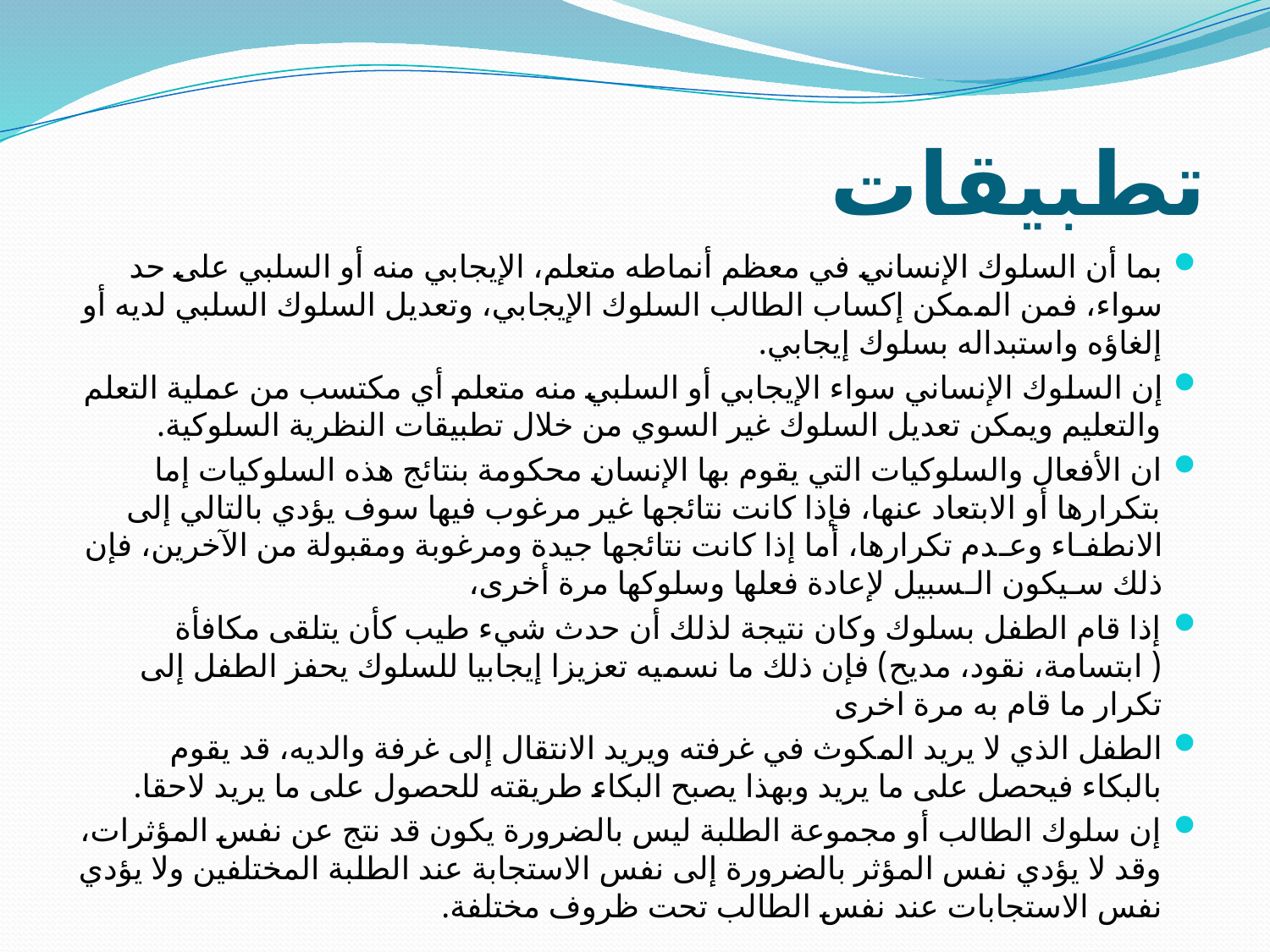

# تطبيقات

بما أن السلوك الإنساني في معظم أنماطه متعلم، الإيجابي منه أو السلبي على حد سواء، فمن الممكن إكساب الطالب السلوك الإيجابي، وتعديل السلوك السلبي لديه أو إلغاؤه واستبداله بسلوك إيجابي.
إن السلوك الإنساني سواء الإيجابي أو السلبي منه متعلم أي مكتسب من عملية التعلم والتعليم ويمكن تعديل السلوك غير السوي من خلال تطبيقات النظرية السلوكية.
ان الأفعال والسلوكيات التي يقوم بها الإنسان محكومة بنتائج هذه السلوكيات إما بتكرارها أو الابتعاد عنها، فإذا كانت نتائجها غير مرغوب فيها سوف يؤدي بالتالي إلى الانطفـاء وعـدم تكرارها، أما إذا كانت نتائجها جيدة ومرغوبة ومقبولة من الآخرين، فإن ذلك سـيكون الـسبيل لإعادة فعلها وسلوكها مرة أخرى،
إذا قام الطفل بسلوك وكان نتيجة لذلك أن حدث شيء طيب كأن يتلقى مكافأة ( ابتسامة، نقود، مديح) فإن ذلك ما نسميه تعزيزا إيجابيا للسلوك يحفز الطفل إلى تكرار ما قام به مرة اخرى
الطفل الذي لا يريد المكوث في غرفته ويريد الانتقال إلى غرفة والديه، قد يقوم  بالبكاء فيحصل على ما يريد وبهذا يصبح البكاء طريقته للحصول على ما يريد لاحقا.
إن سلوك الطالب أو مجموعة الطلبة ليس بالضرورة يكون قد نتج عن نفس المؤثرات، وقد لا يؤدي نفس المؤثر بالضرورة إلى نفس الاستجابة عند الطلبة المختلفين ولا يؤدي نفس الاستجابات عند نفس الطالب تحت ظروف مختلفة.